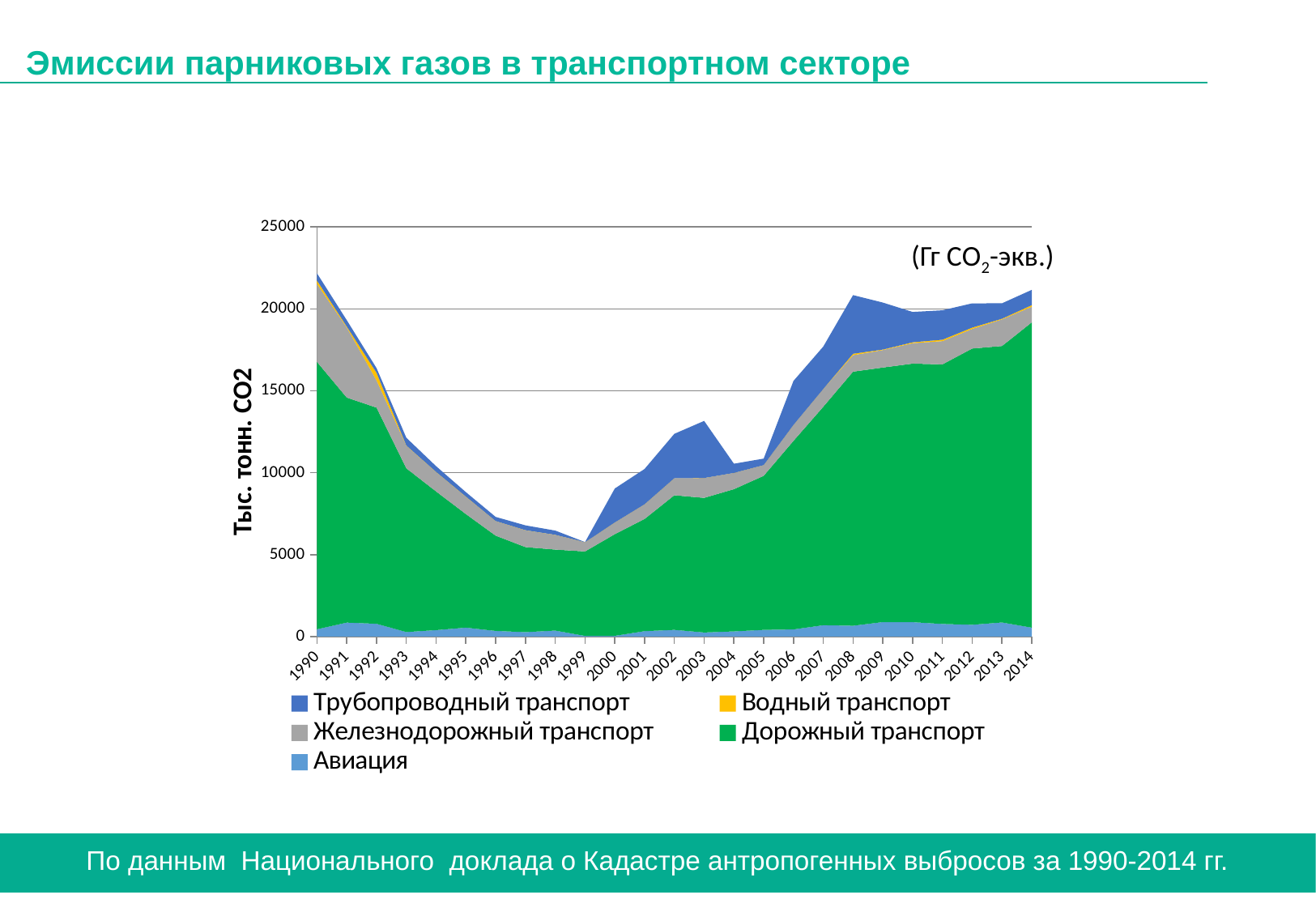

# Эмиссии парниковых газов в транспортном секторе

### Chart

| Category | Авиация | Дорожный транспорт | Железнодорожный транспорт | Водный транспорт | Трубопроводный транспорт |
|---|---|---|---|---|---|
| 1990 | 442.94782360000033 | 16319.539199999988 | 4756.6117 | 208.38471 | 440.8972 |
| 1991 | 852.1190936 | 13731.688599999989 | 4280.95063 | 58.51478 | 386.8259 |
| 1992 | 777.9873968 | 13191.744500000013 | 1665.3637999999999 | 465.879097 | 281.91339999999946 |
| 1993 | 274.18486800000034 | 9993.0365 | 1376.5775 | 18.80541417799999 | 470.40309999999954 |
| 1994 | 391.1334808 | 8463.8248 | 1182.8155 | 9.405533000000013 | 348.6789999999997 |
| 1995 | 541.9183 | 6933.036300000001 | 1050.8195 | 12.52565400000001 | 274.5948 |
| 1996 | 341.88663 | 5812.0214200000055 | 890.5537 | 6.262829 | 247.73422 |
| 1997 | 267.62405 | 5190.4401800000005 | 1024.6977 | 6.25718599999999 | 293.5981599999993 |
| 1998 | 363.0709 | 4942.684160000003 | 893.146 | 9.368335830000005 | 255.33699000000001 |
| 1999 | 37.24430200000001 | 5153.004660000001 | 561.8301999999992 | 1.0316299999999985 | 10.695272 |
| 2000 | 41.149597389 | 6202.476 | 713.9874 | 2.02892 | 2076.873179000003 |
| 2001 | 329.4304899999997 | 6843.8194 | 893.55869 | 2.34018 | 2157.7072899999966 |
| 2002 | 406.046452 | 8213.815799999986 | 1041.3918899999999 | 1.2532999999999987 | 2709.50118 |
| 2003 | 246.77857699999998 | 8213.815799999986 | 1214.924 | 1.0 | 3483.8097 |
| 2004 | 314.553724 | 8679.9897 | 990.50972 | 1.0 | 559.8780400000005 |
| 2005 | 406.3611456 | 9401.2046 | 653.2887600000008 | 1.0 | 397.4610709999996 |
| 2006 | 433.5447267 | 11509.1749 | 971.98957 | 1.0 | 2683.827385 |
| 2007 | 689.9620399999992 | 13334.962 | 1084.41374 | 1.0 | 2583.7661999999987 |
| 2008 | 658.6274629999995 | 15506.1752 | 1006.42084 | 86.90962000000012 | 3577.552 |
| 2009 | 884.0510899999995 | 15531.86799999998 | 1066.58847 | 32.79355000000006 | 2867.002 |
| 2010 | 877.79017 | 15778.842000000002 | 1246.318 | 56.15 | 1850.829 |
| 2011 | 765.8914 | 15843.6789 | 1419.816 | 87.05 | 1793.95 |
| 2012 | 715.3438607999993 | 16860.62671 | 1196.774 | 80.864835 | 1481.9122 |
| 2013 | 860.4599999999995 | 16868.878100000005 | 1627.985 | 39.19597000000006 | 940.2569 |
| 2014 | 542.0572395899992 | 18633.57 | 954.2676999999992 | 96.15245354699984 | 930.40053 |
(Гг СО2-экв.)

По данным  Национального  доклада о Кадастре антропогенных выбросов за 1990-2014 гг.
9